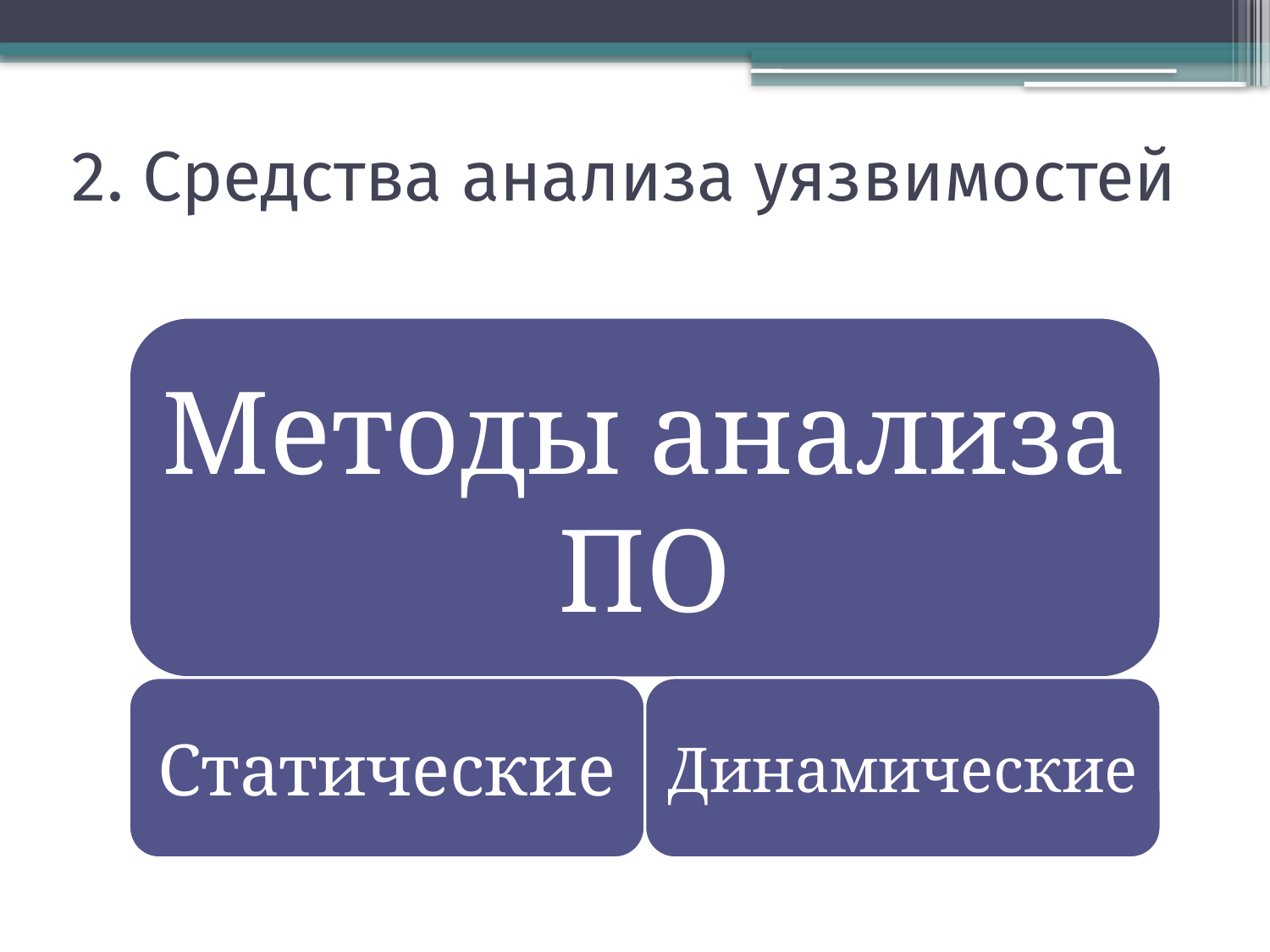

# 2. Средства анализа уязвимостей
Методы анализа ПО
Статические
Динамические